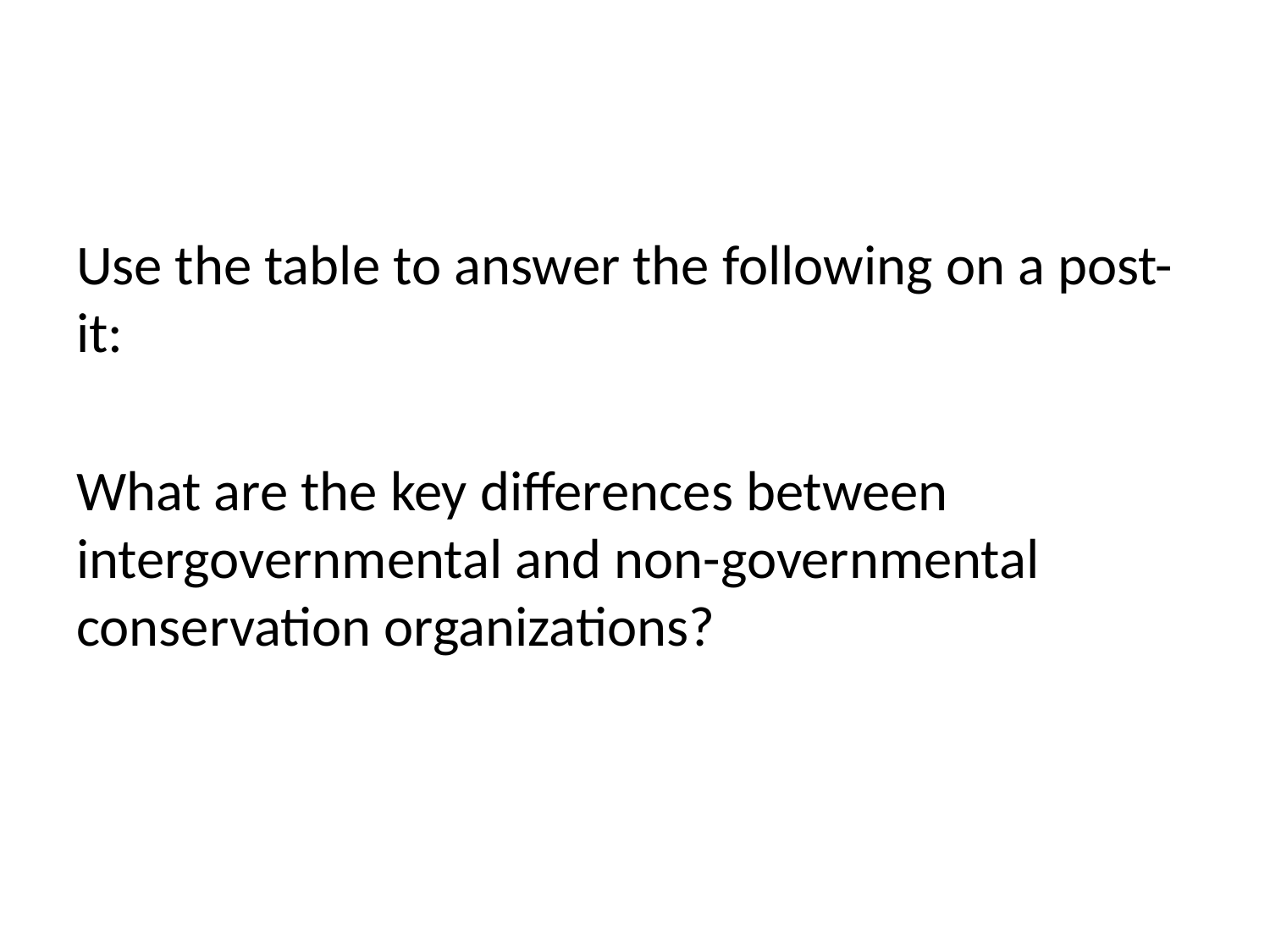

#
Use the table to answer the following on a post-it:

What are the key differences between intergovernmental and non-governmental conservation organizations?